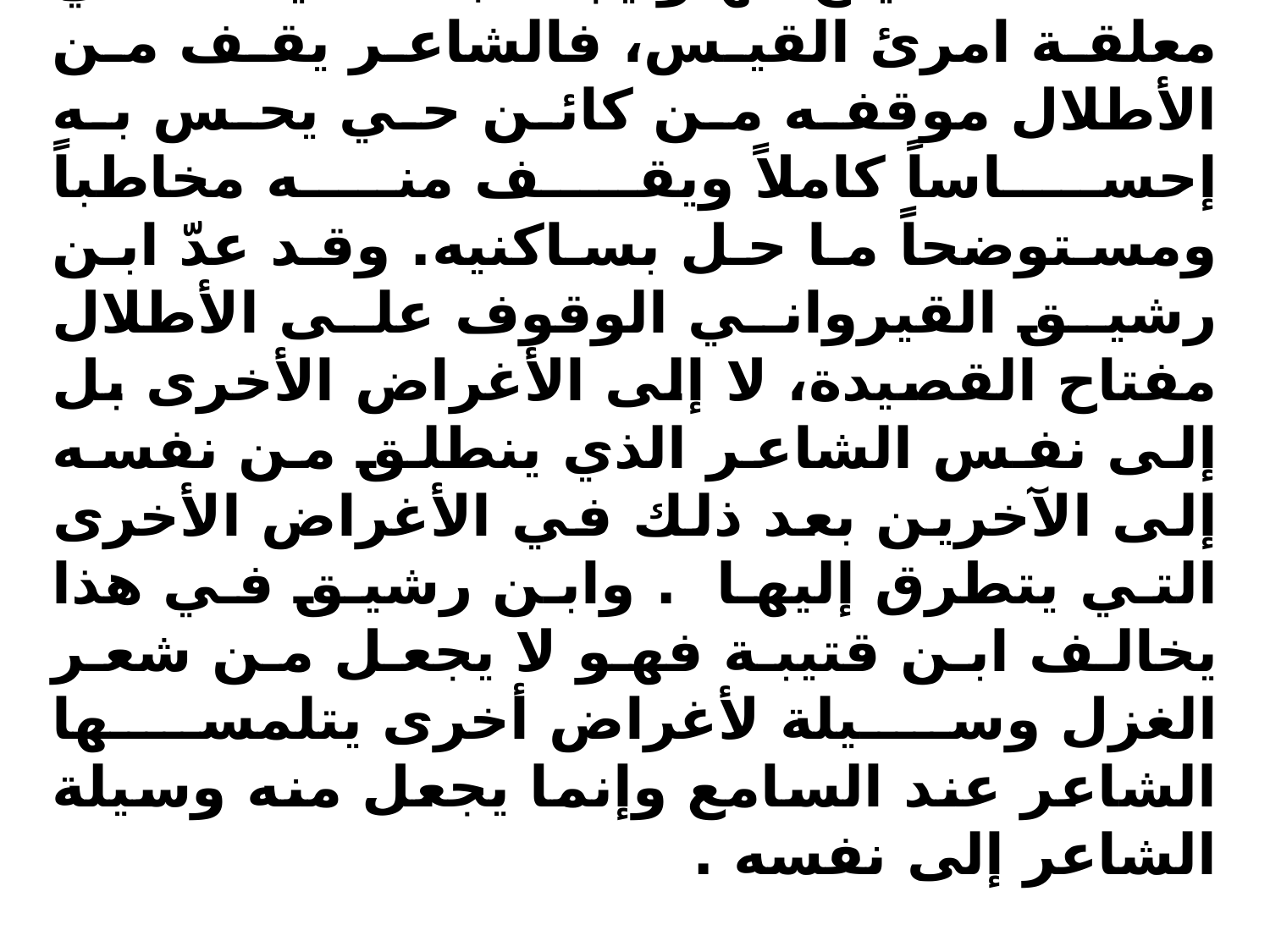

وإذا كان كلام ابن قتيبة يصح على صناع قصائد المديح فهو يجانب الحقيقة في معلقة امرئ القيس، فالشاعر يقف من الأطلال موقفه من كائن حي يحس به إحساساً كاملاً ويقف منه مخاطباً ومستوضحاً ما حل بساكنيه. وقد عدّ ابن رشيق القيرواني الوقوف على الأطلال مفتاح القصيدة، لا إلى الأغراض الأخرى بل إلى نفس الشاعر الذي ينطلق من نفسه إلى الآخرين بعد ذلك في الأغراض الأخرى التي يتطرق إليها  . وابن رشيق في هذا يخالف ابن قتيبة فهو لا يجعل من شعر الغزل وسيلة لأغراض أخرى يتلمسها الشاعر عند السامع وإنما يجعل منه وسيلة الشاعر إلى نفسه .